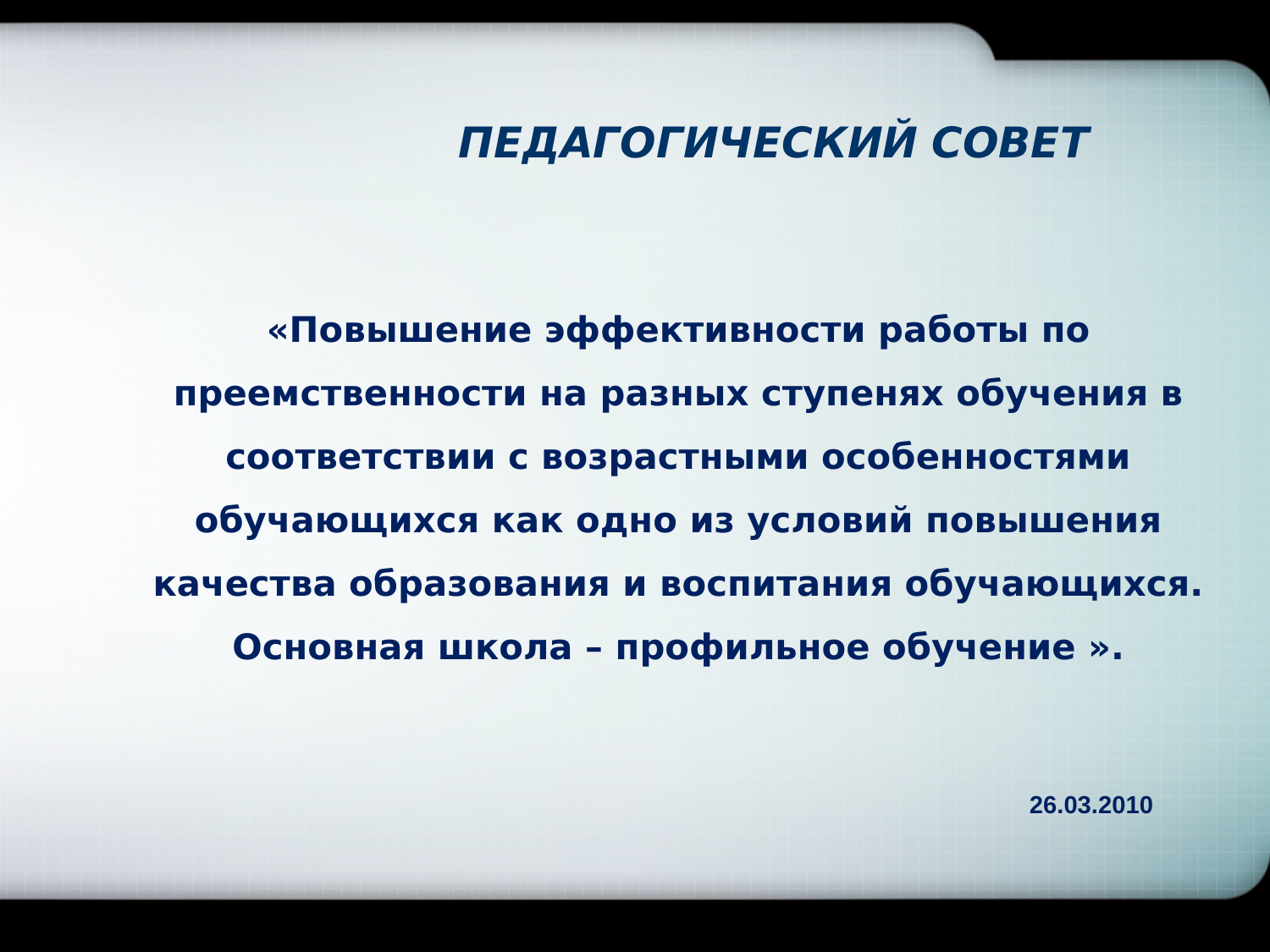

ПЕДАГОГИЧЕСКИЙ СОВЕТ
# «Повышение эффективности работы по преемственности на разных ступенях обучения в соответствии с возрастными особенностями обучающихся как одно из условий повышения качества образования и воспитания обучающихся. Основная школа – профильное обучение ».
26.03.2010